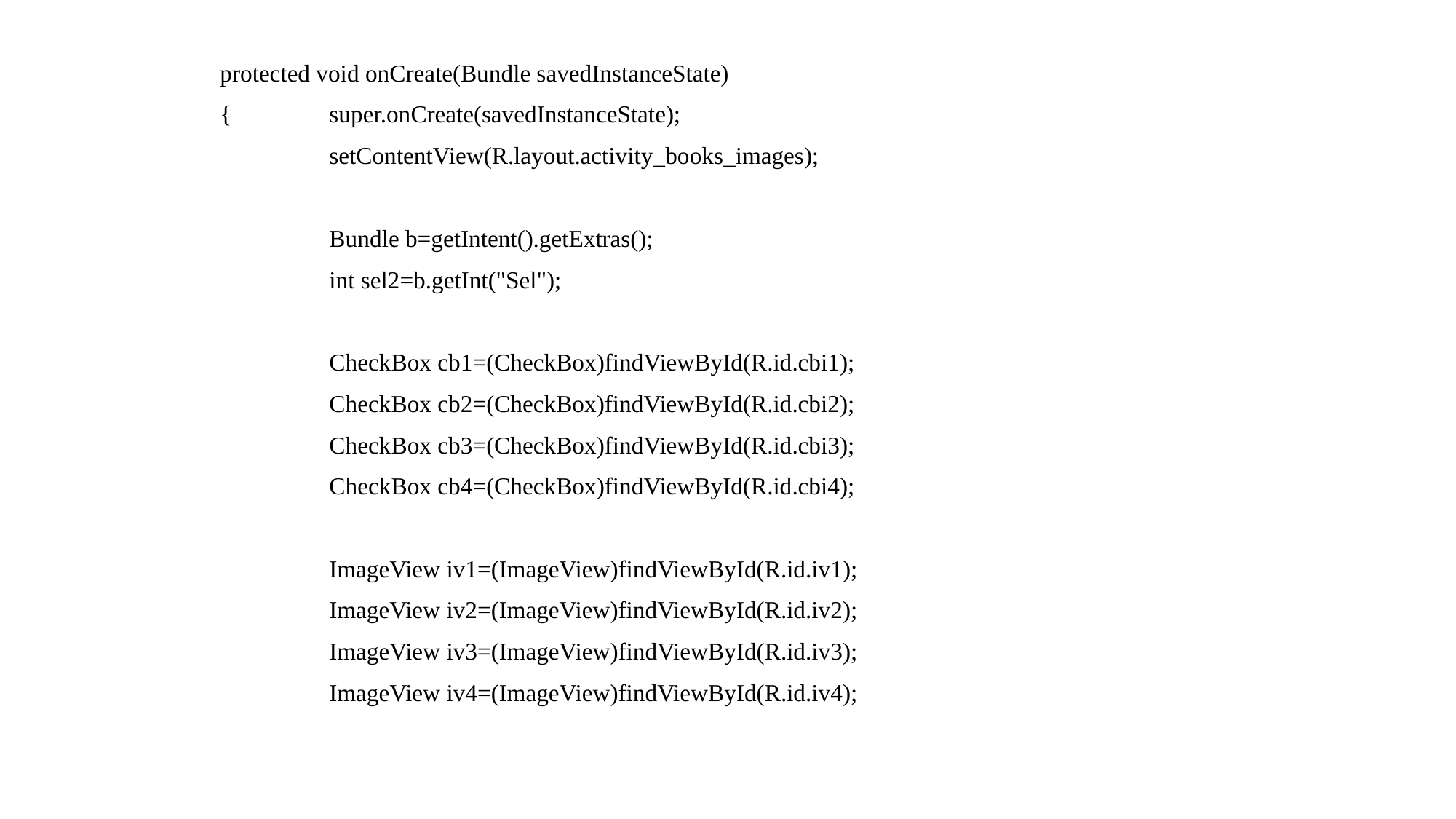

protected void onCreate(Bundle savedInstanceState)
	{	super.onCreate(savedInstanceState);
		setContentView(R.layout.activity_books_images);

		Bundle b=getIntent().getExtras();
		int sel2=b.getInt("Sel");

		CheckBox cb1=(CheckBox)findViewById(R.id.cbi1);
		CheckBox cb2=(CheckBox)findViewById(R.id.cbi2);
		CheckBox cb3=(CheckBox)findViewById(R.id.cbi3);
		CheckBox cb4=(CheckBox)findViewById(R.id.cbi4);

		ImageView iv1=(ImageView)findViewById(R.id.iv1);
		ImageView iv2=(ImageView)findViewById(R.id.iv2);
		ImageView iv3=(ImageView)findViewById(R.id.iv3);
		ImageView iv4=(ImageView)findViewById(R.id.iv4);